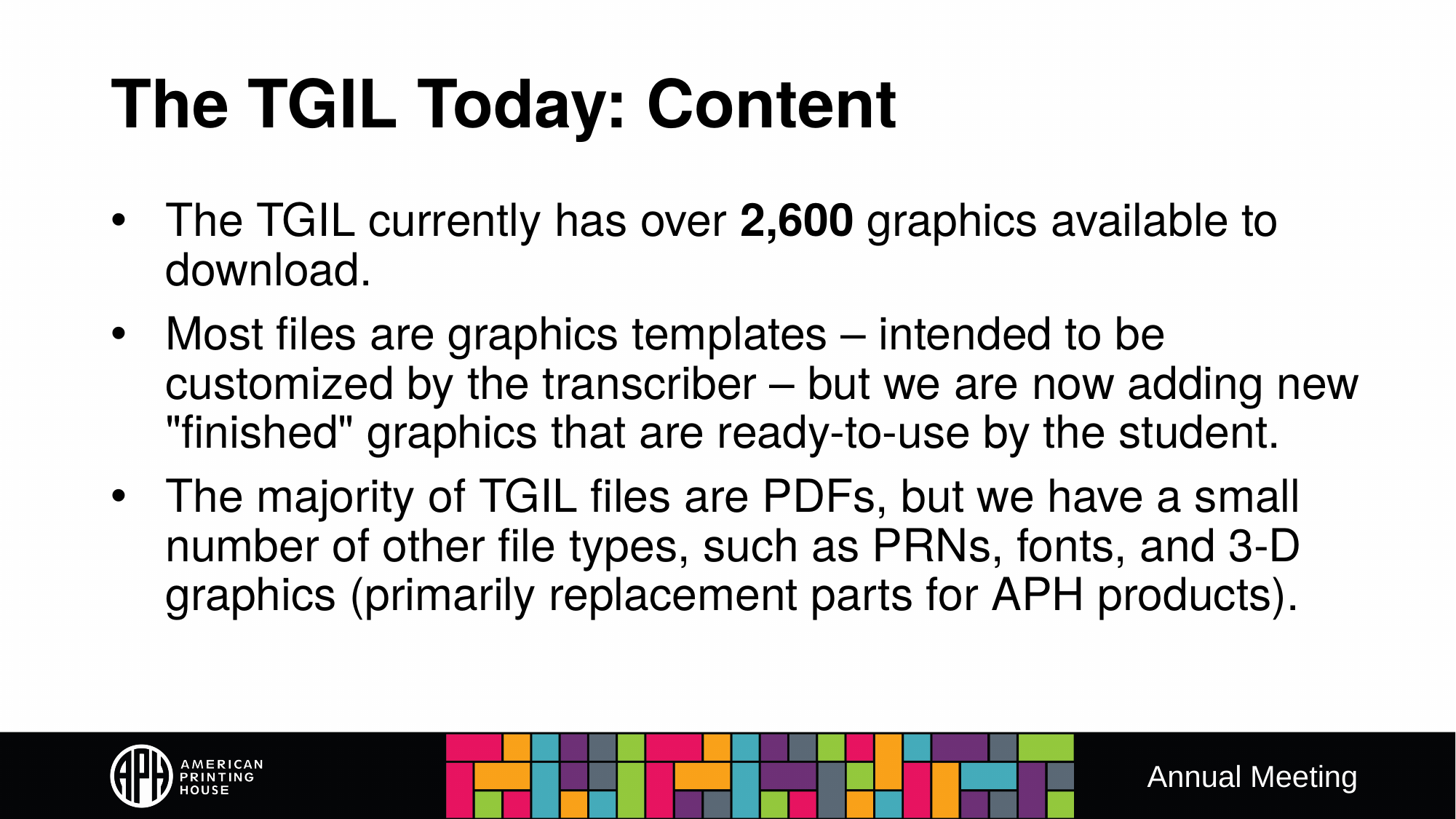

# The TGIL Today: Content
The TGIL currently has over 2,600 graphics available to download.
Most files are graphics templates – intended to be customized by the transcriber – but we are now adding new "finished" graphics that are ready-to-use by the student.
The majority of TGIL files are PDFs, but we have a small number of other file types, such as PRNs, fonts, and 3-D graphics (primarily replacement parts for APH products).